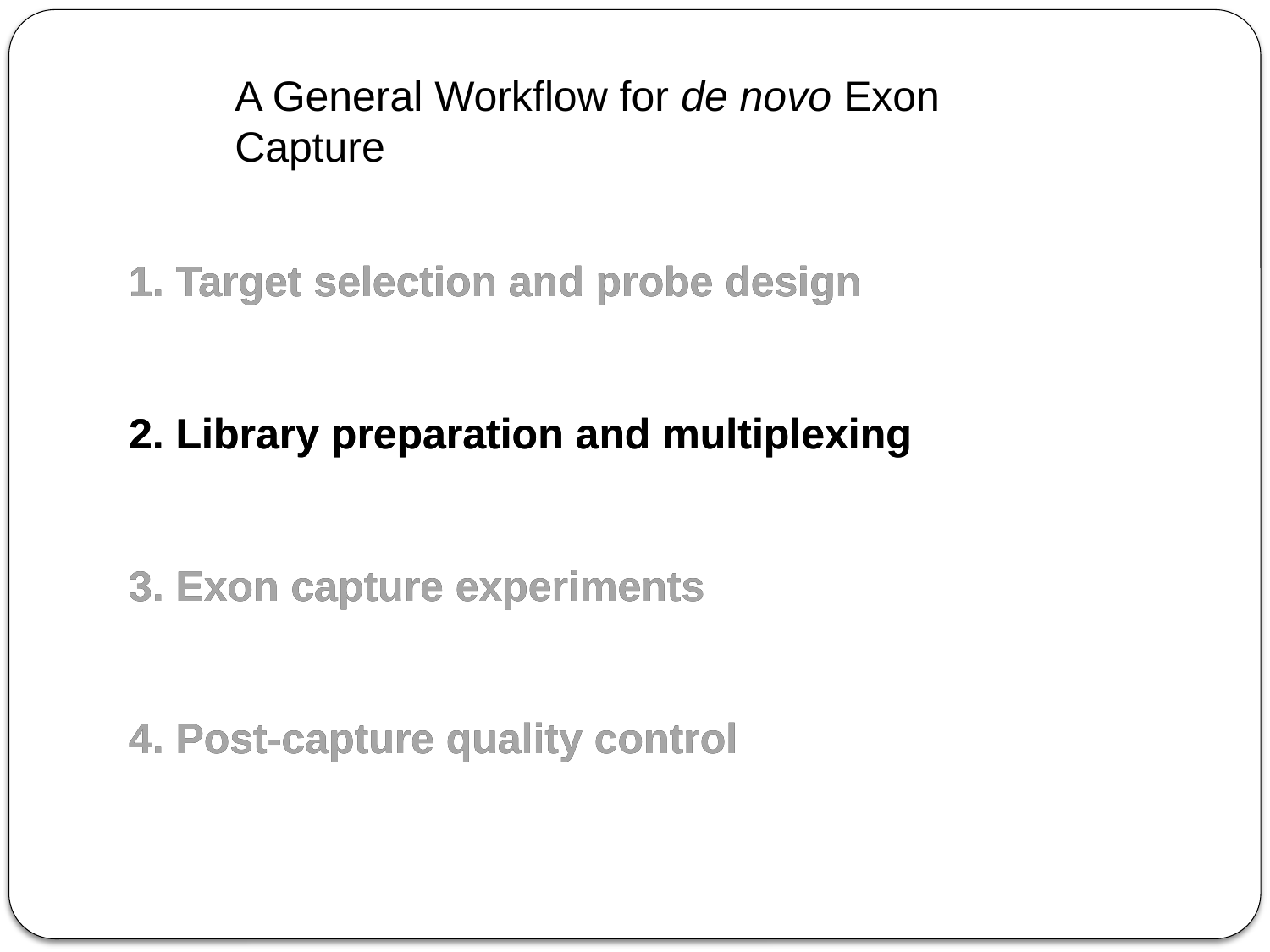

A General Workflow for de novo Exon Capture
1. Target selection and probe design

2. Library preparation and multiplexing

3. Exon capture experiments

4. Post-capture quality control

1. Target selection and probe design

2. Library preparation and multiplexing

3. Exon capture experiments

4. Post-capture quality control